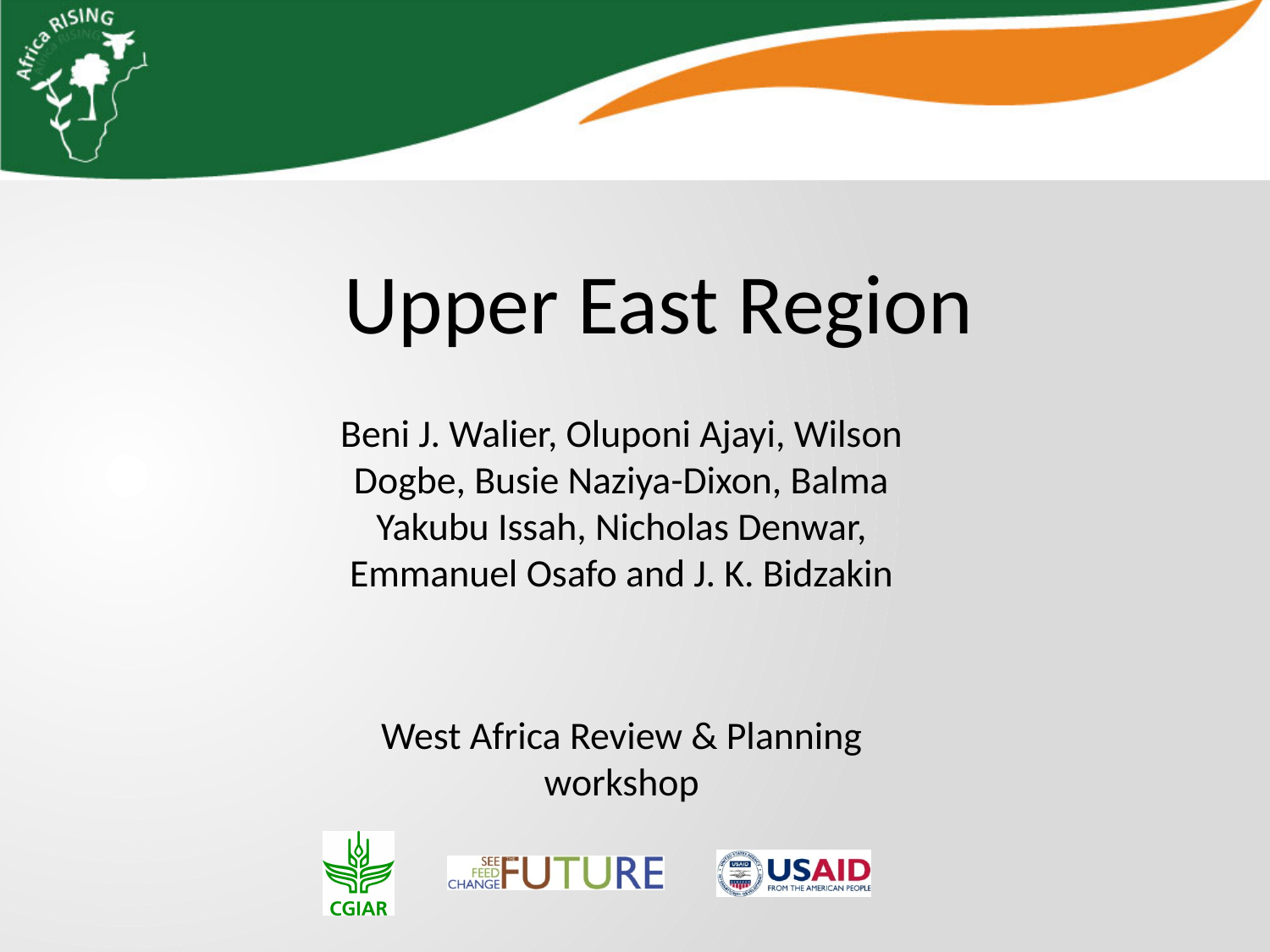

Upper East Region
Beni J. Walier, Oluponi Ajayi, Wilson Dogbe, Busie Naziya-Dixon, Balma Yakubu Issah, Nicholas Denwar, Emmanuel Osafo and J. K. Bidzakin

West Africa Review & Planning workshop